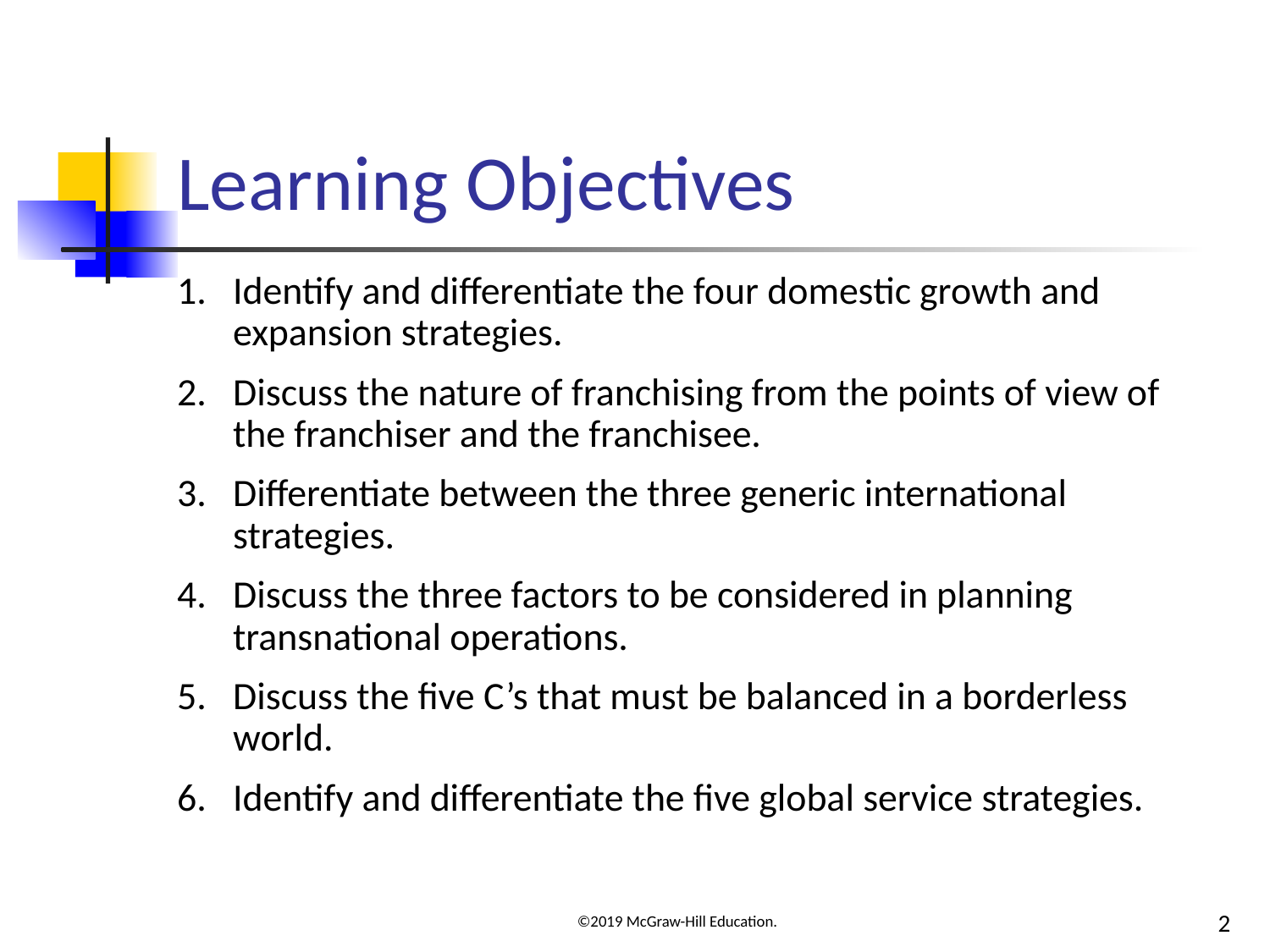

# Learning Objectives
Identify and differentiate the four domestic growth and expansion strategies.
Discuss the nature of franchising from the points of view of the franchiser and the franchisee.
Differentiate between the three generic international strategies.
Discuss the three factors to be considered in planning transnational operations.
Discuss the five C’s that must be balanced in a borderless world.
Identify and differentiate the five global service strategies.